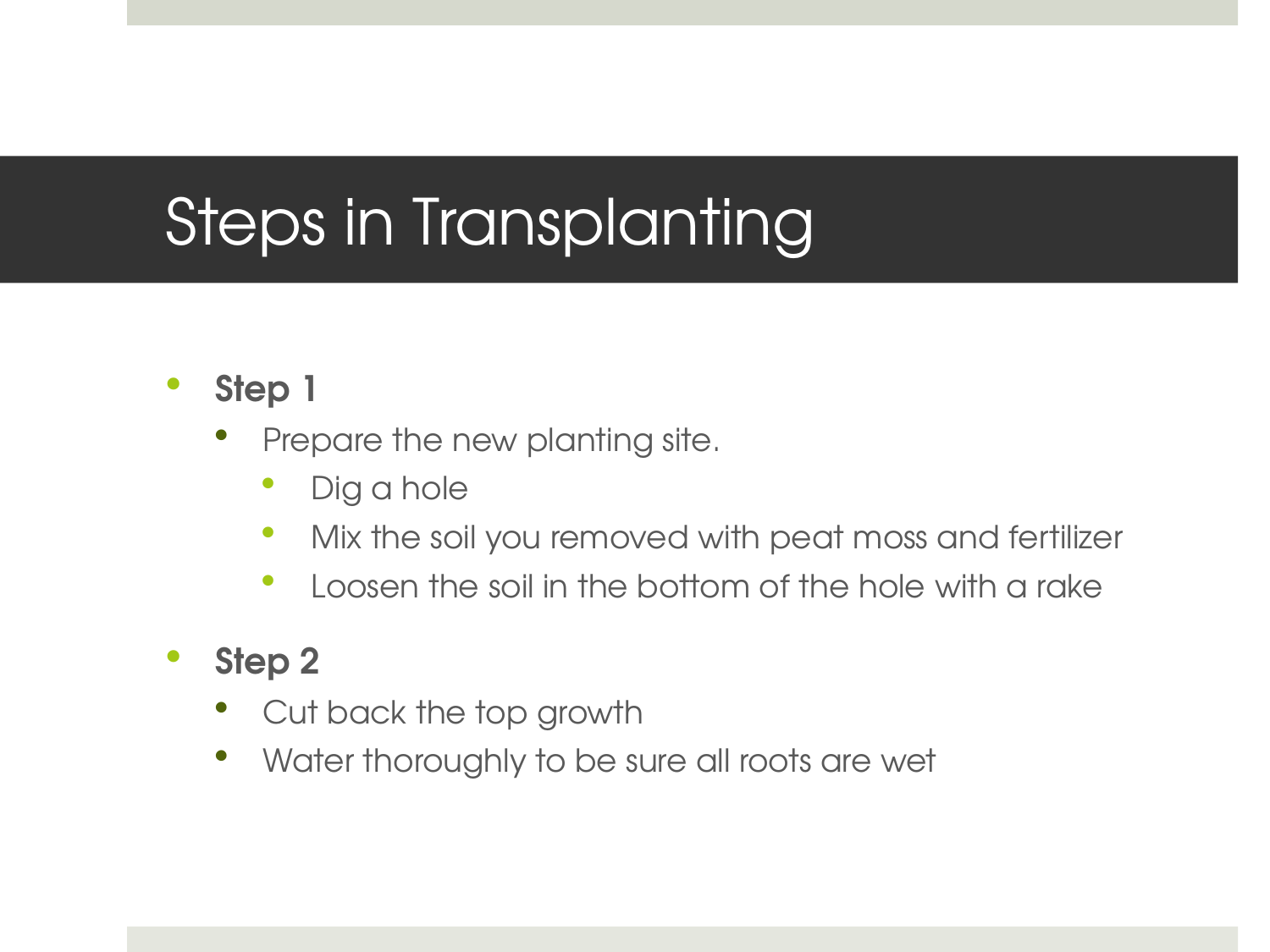

# Steps in Transplanting
Step 1
Prepare the new planting site.
Dig a hole
Mix the soil you removed with peat moss and fertilizer
Loosen the soil in the bottom of the hole with a rake
Step 2
Cut back the top growth
Water thoroughly to be sure all roots are wet